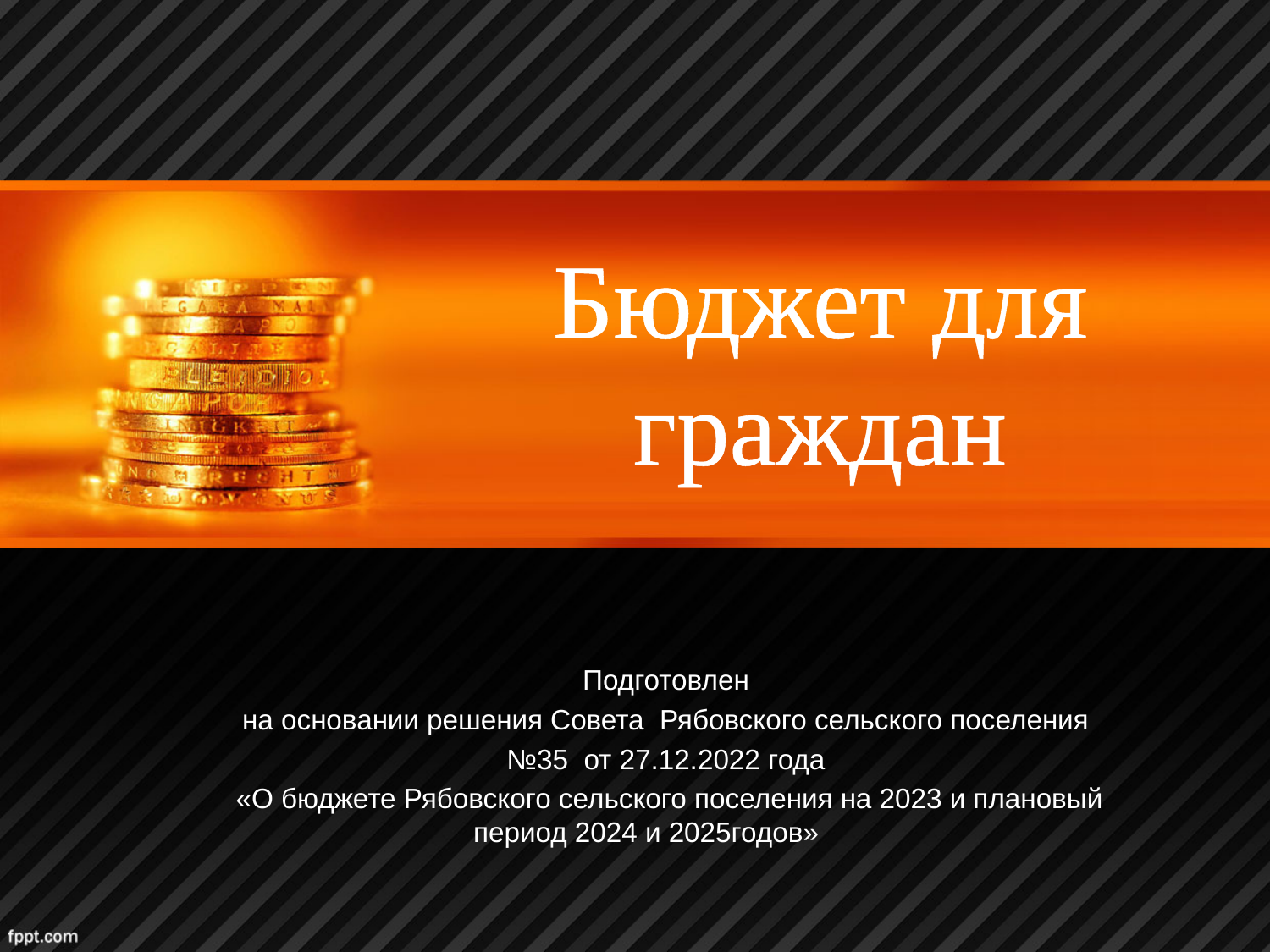

Бюджет для граждан
Подготовлен
на основании решения Совета  Рябовского сельского поселения
№35  от 27.12.2022 года
«О бюджете Рябовского сельского поселения на 2023 и плановый период 2024 и 2025годов»